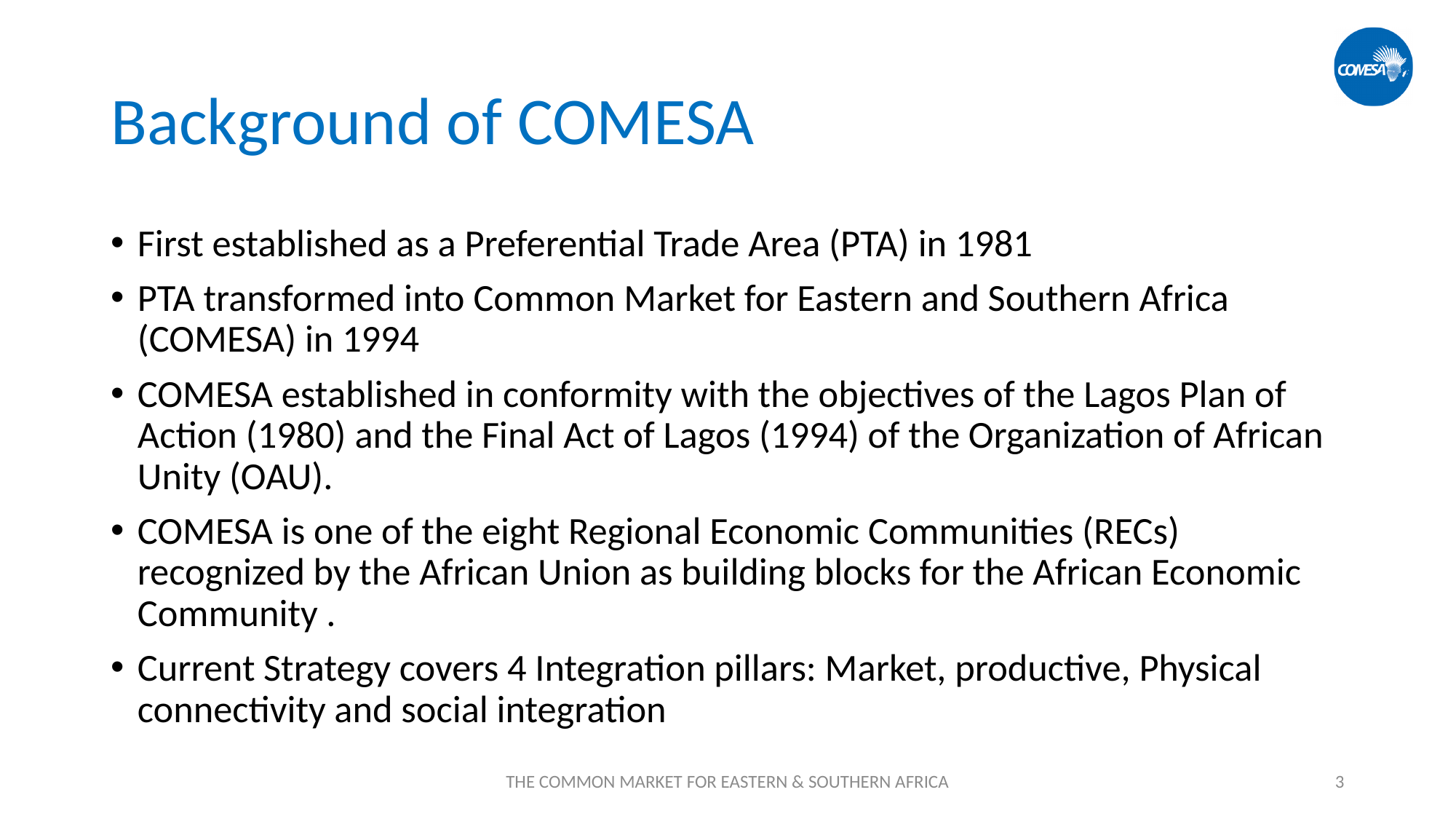

# Background of COMESA
First established as a Preferential Trade Area (PTA) in 1981
PTA transformed into Common Market for Eastern and Southern Africa (COMESA) in 1994
COMESA established in conformity with the objectives of the Lagos Plan of Action (1980) and the Final Act of Lagos (1994) of the Organization of African Unity (OAU).
COMESA is one of the eight Regional Economic Communities (RECs) recognized by the African Union as building blocks for the African Economic Community .
Current Strategy covers 4 Integration pillars: Market, productive, Physical connectivity and social integration
THE COMMON MARKET FOR EASTERN & SOUTHERN AFRICA
3